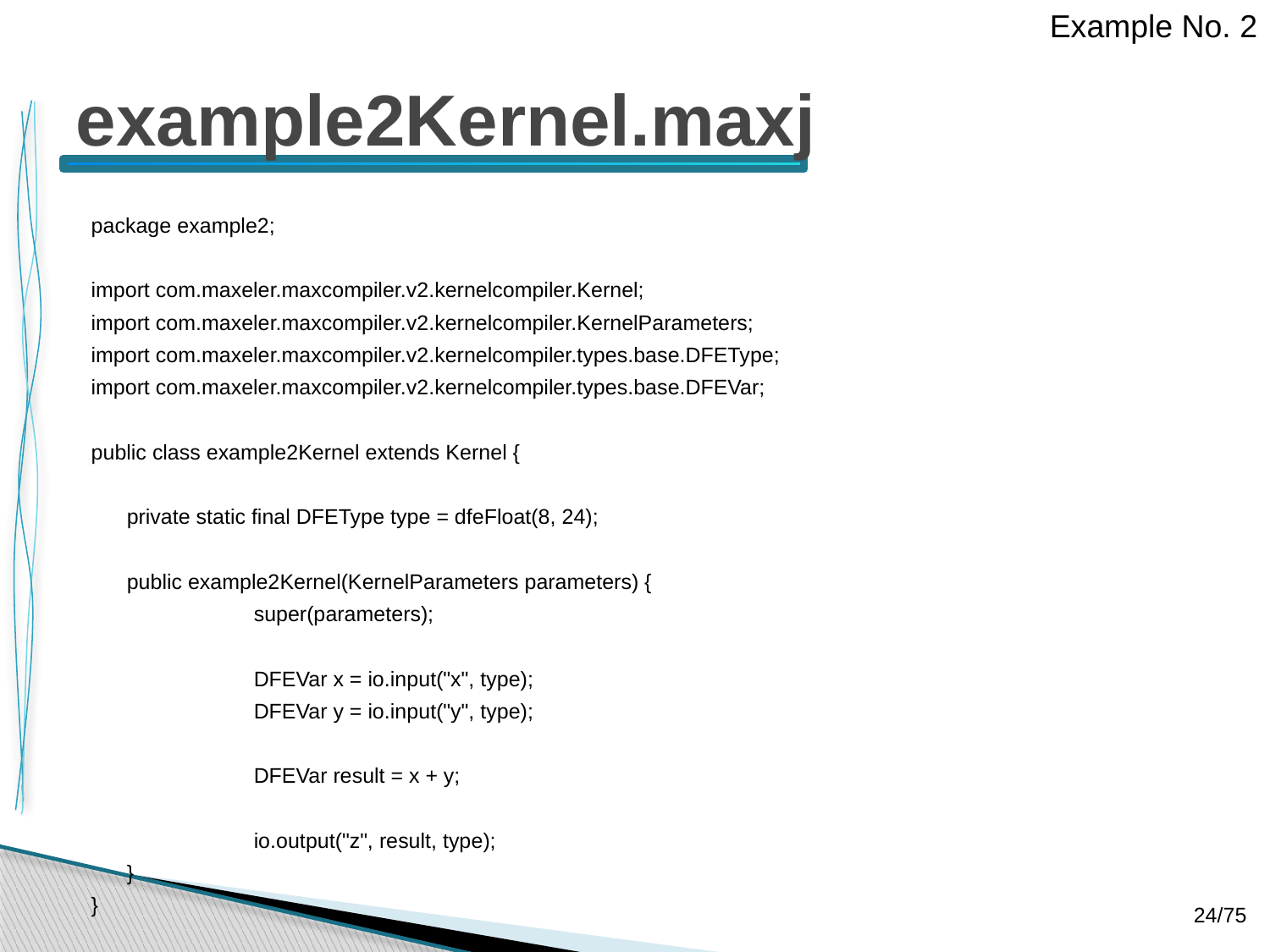

Example No. 2
# example2Kernel.maxj
package example2;

import com.maxeler.maxcompiler.v2.kernelcompiler.Kernel;
import com.maxeler.maxcompiler.v2.kernelcompiler.KernelParameters;
import com.maxeler.maxcompiler.v2.kernelcompiler.types.base.DFEType;
import com.maxeler.maxcompiler.v2.kernelcompiler.types.base.DFEVar;

public class example2Kernel extends Kernel {

	private static final DFEType type = dfeFloat(8, 24);

	public example2Kernel(KernelParameters parameters) {
		super(parameters);

		DFEVar x = io.input("x", type);
		DFEVar y = io.input("y", type);

		DFEVar result = x + y;

		io.output("z", result, type);
	}
}